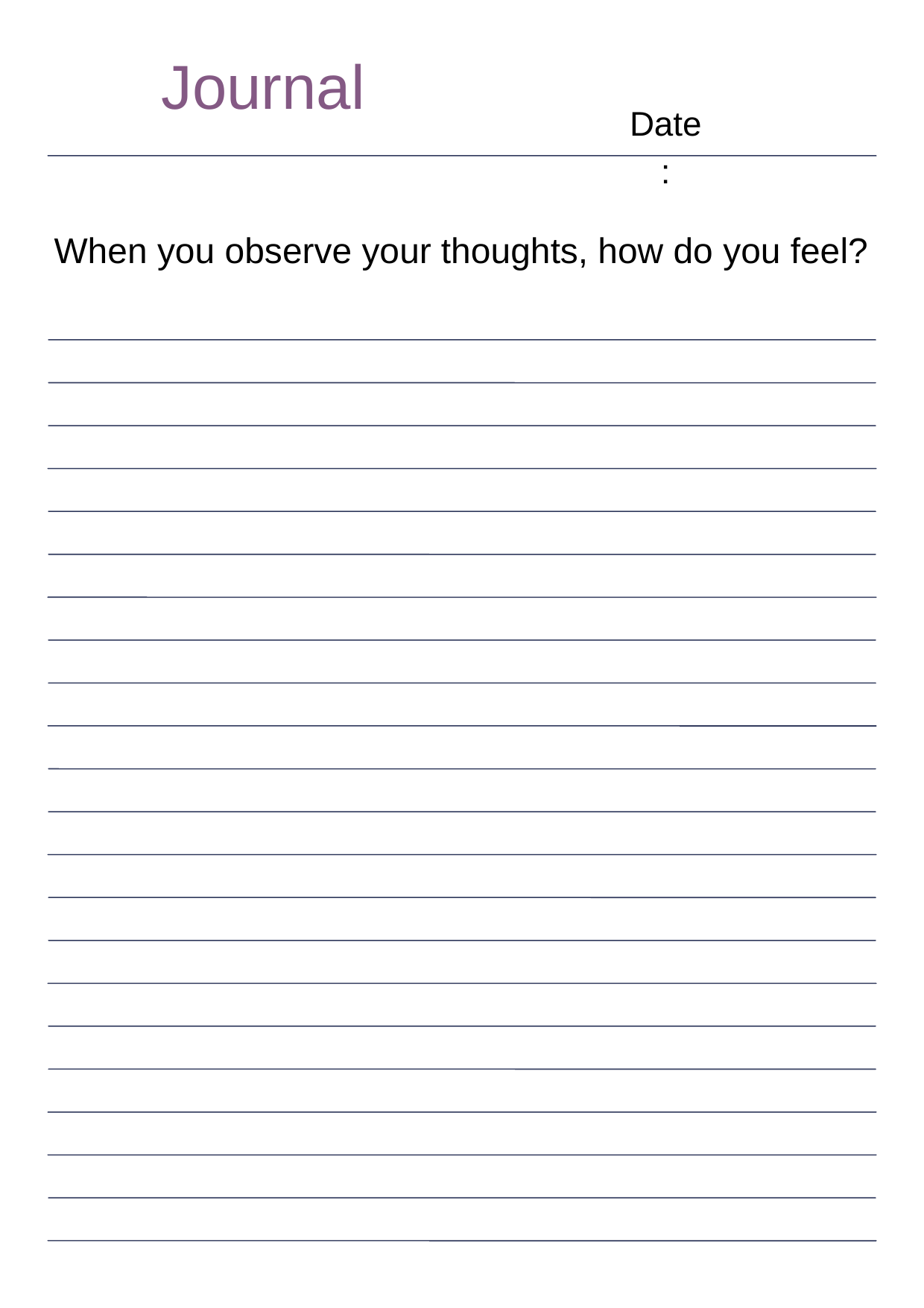

Journal
Date:

When you observe your thoughts, how do you feel?